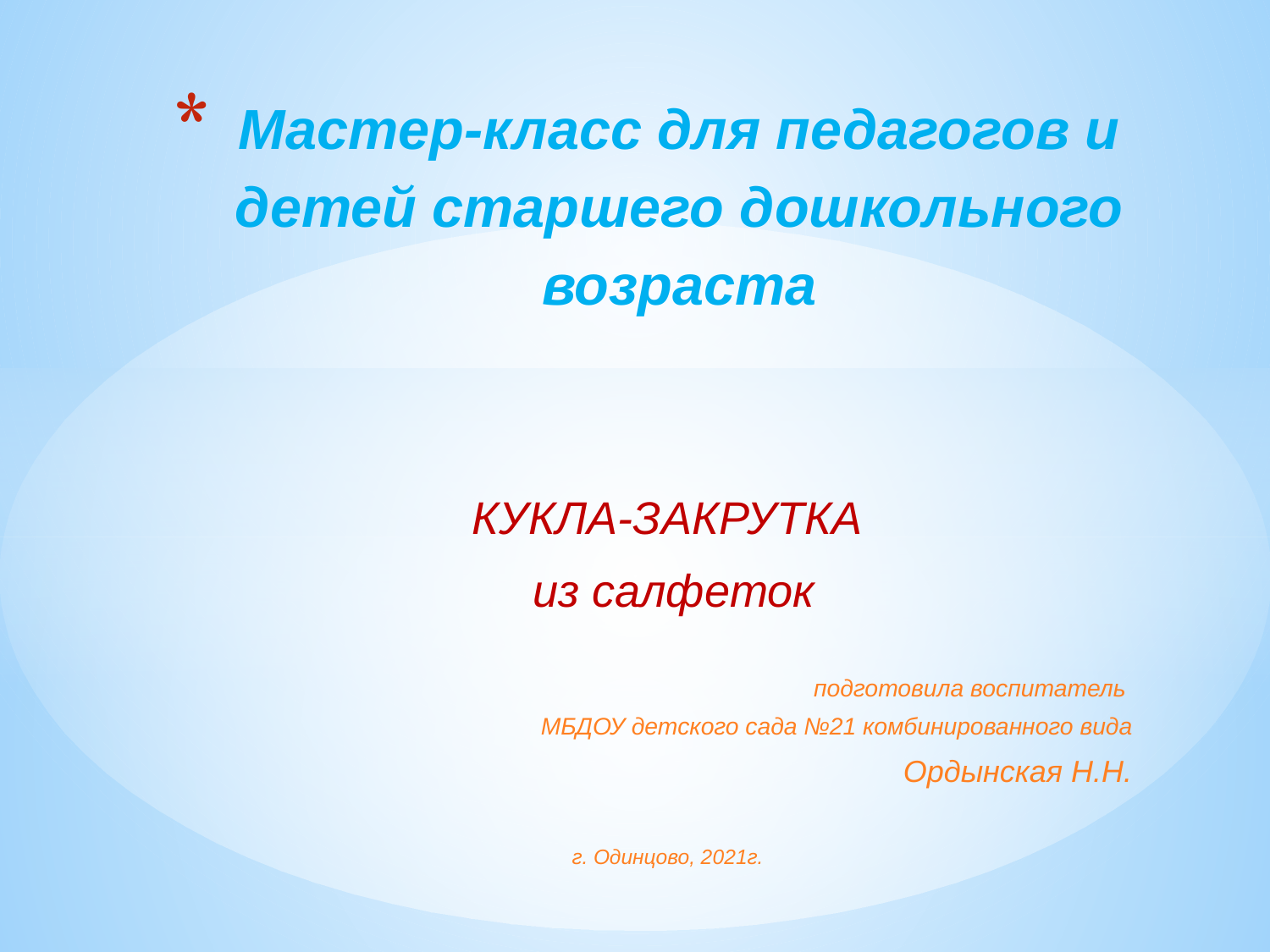

# Мастер-класс для педагогов и детей старшего дошкольного возраста

КУКЛА-ЗАКРУТКА
 из салфеток

 подготовила воспитатель
МБДОУ детского сада №21 комбинированного вида
Ордынская Н.Н.

г. Одинцово, 2021г.